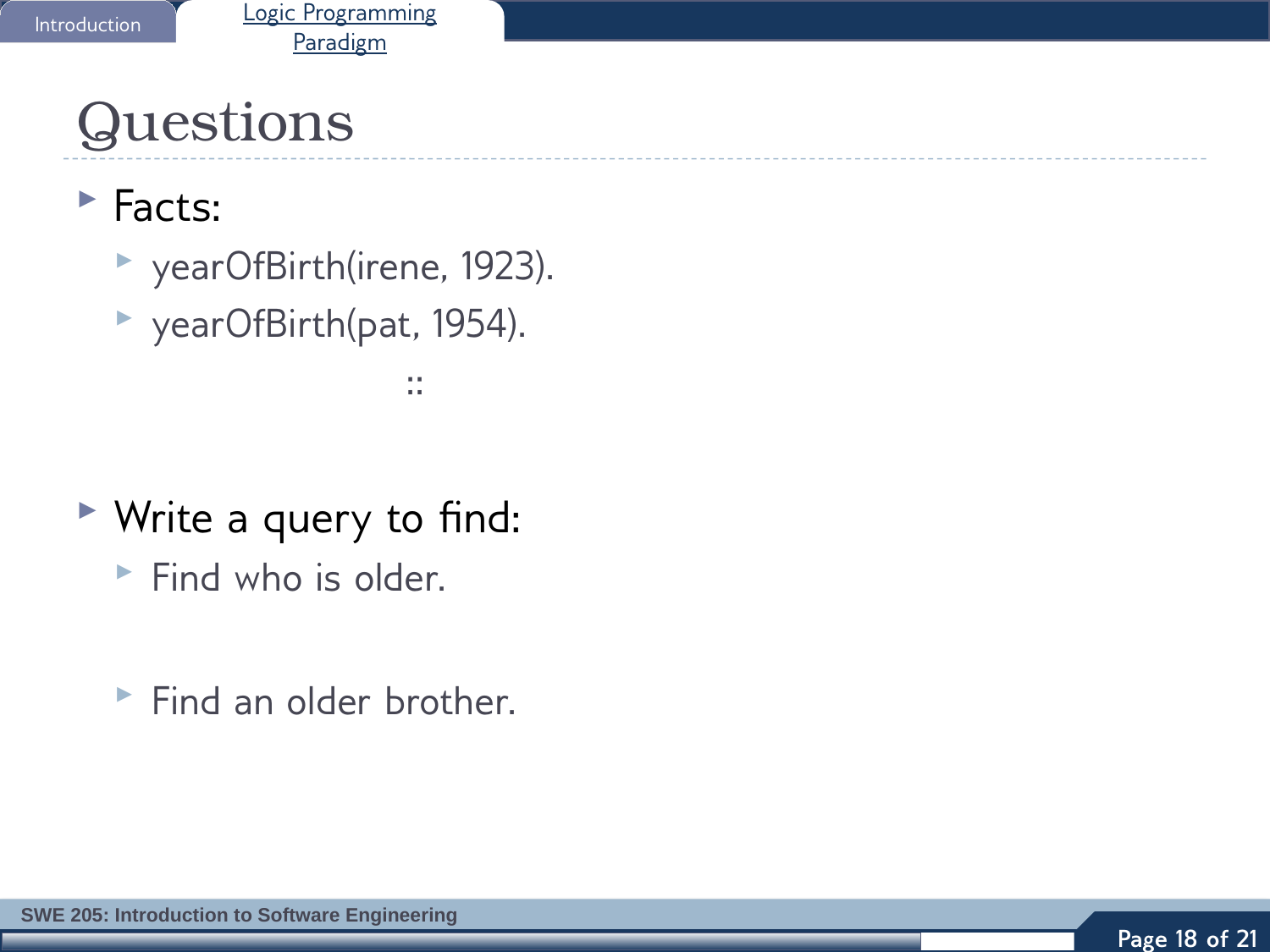

Introduction
Logic Programming Paradigm
# Questions
Facts:
yearOfBirth(irene, 1923).
yearOfBirth(pat, 1954).
			::

Write a query to find:
Find who is older.

Find an older brother.
18
Page 18 of 21